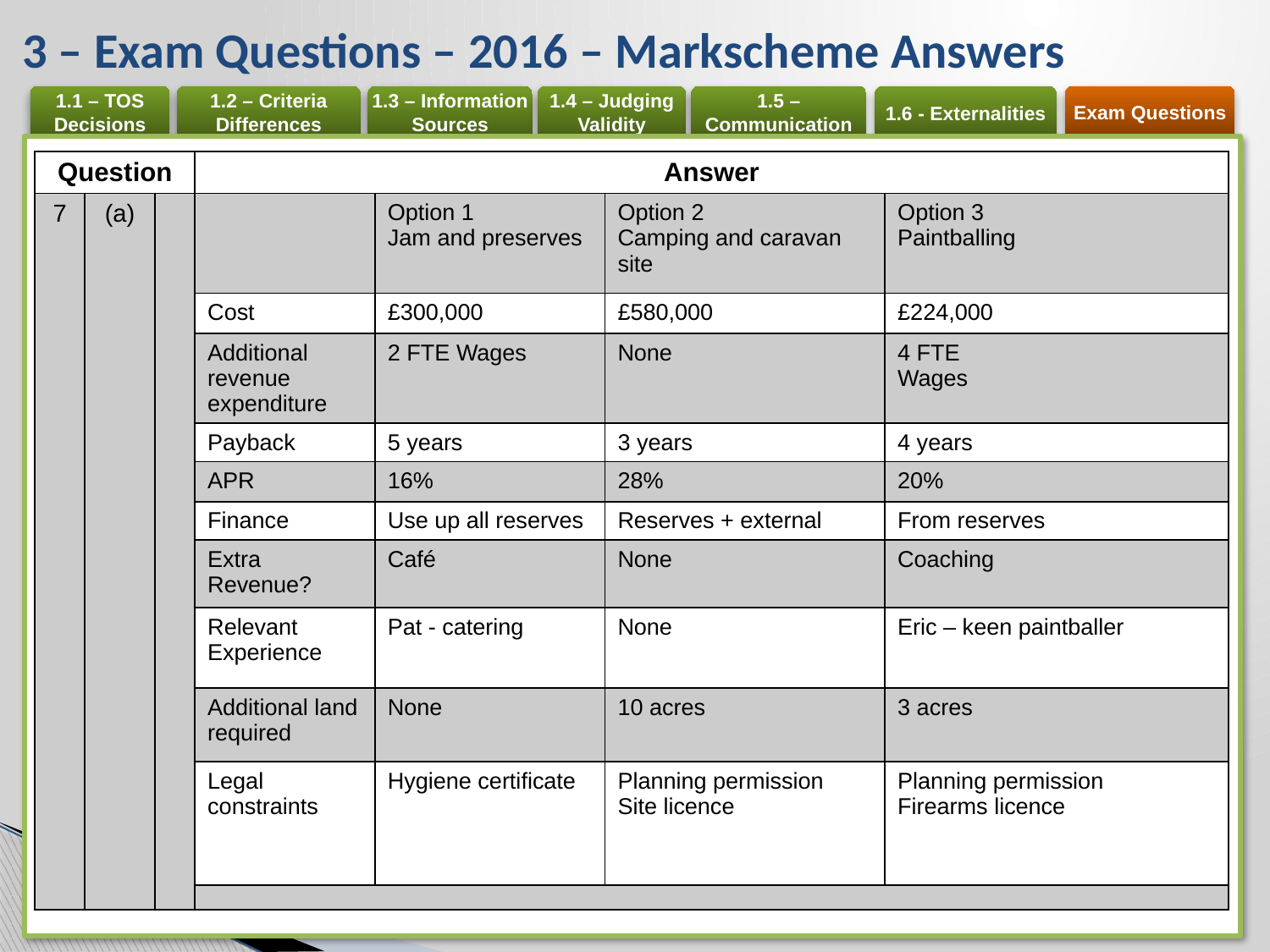

# 3 – Exam Questions – 2016 – Markscheme Answers
| Question |  |  | Answer |  |  |  |
| --- | --- | --- | --- | --- | --- | --- |
| 7 | (a) |  |  | Option 1 Jam and preserves | Option 2 Camping and caravan site | Option 3 Paintballing |
|  |  |  | Cost | £300,000 | £580,000 | £224,000 |
|  |  |  | Additional revenue expenditure | 2 FTE Wages | None | 4 FTE Wages |
|  |  |  | Payback | 5 years | 3 years | 4 years |
|  |  |  | APR | 16% | 28% | 20% |
|  |  |  | Finance | Use up all reserves | Reserves + external | From reserves |
|  |  |  | Extra Revenue? | Café | None | Coaching |
|  |  |  | Relevant Experience | Pat - catering | None | Eric – keen paintballer |
|  |  |  | Additional land required | None | 10 acres | 3 acres |
|  |  |  | Legal constraints | Hygiene certificate | Planning permission Site licence | Planning permission Firearms licence |
|  |  |  |  |  |  |  |